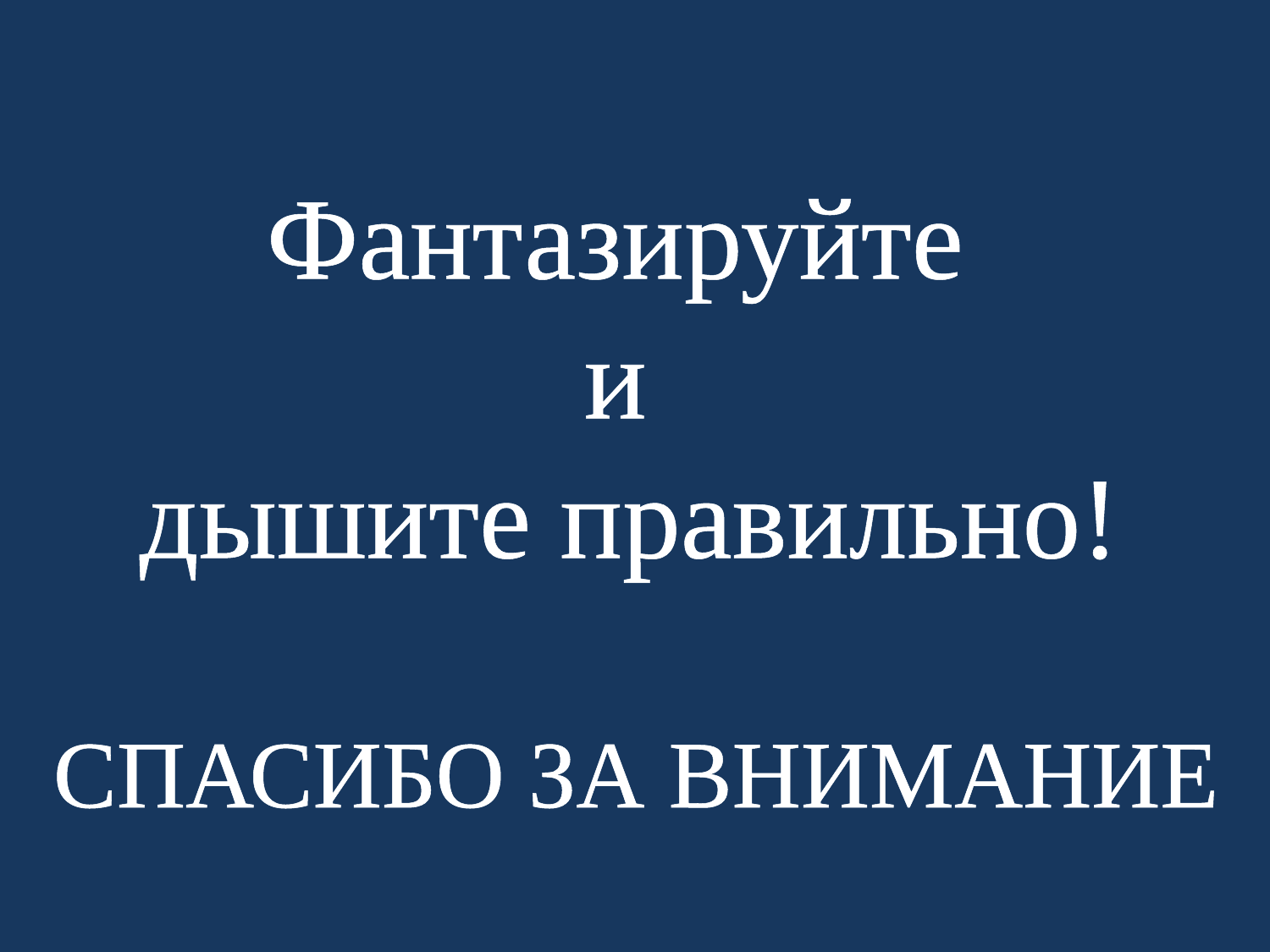

Фантазируйте
и
дышите правильно!
СПАСИБО ЗА ВНИМАНИЕ